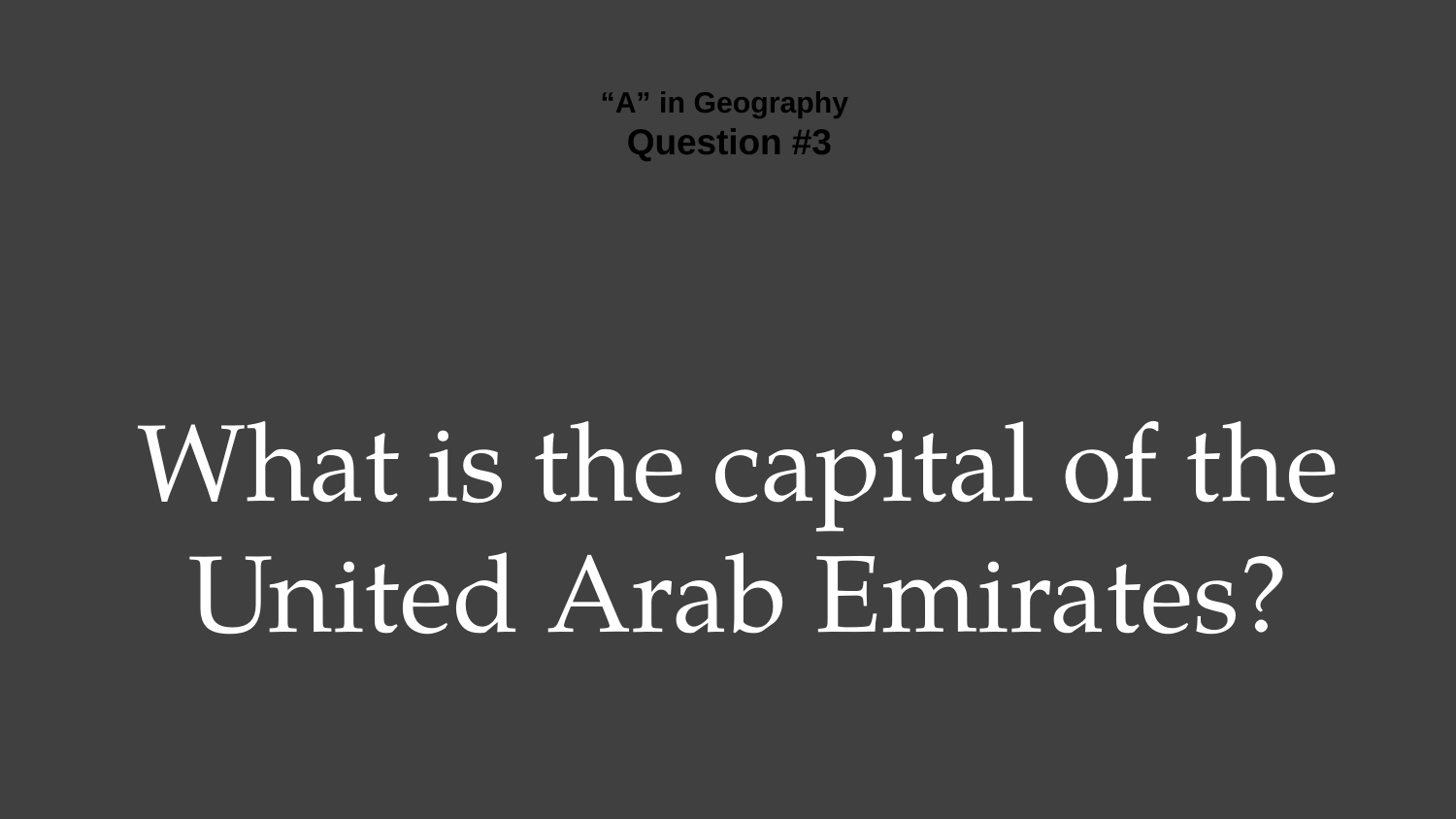

# “A” in Geography Question #3
What is the capital of the United Arab Emirates?